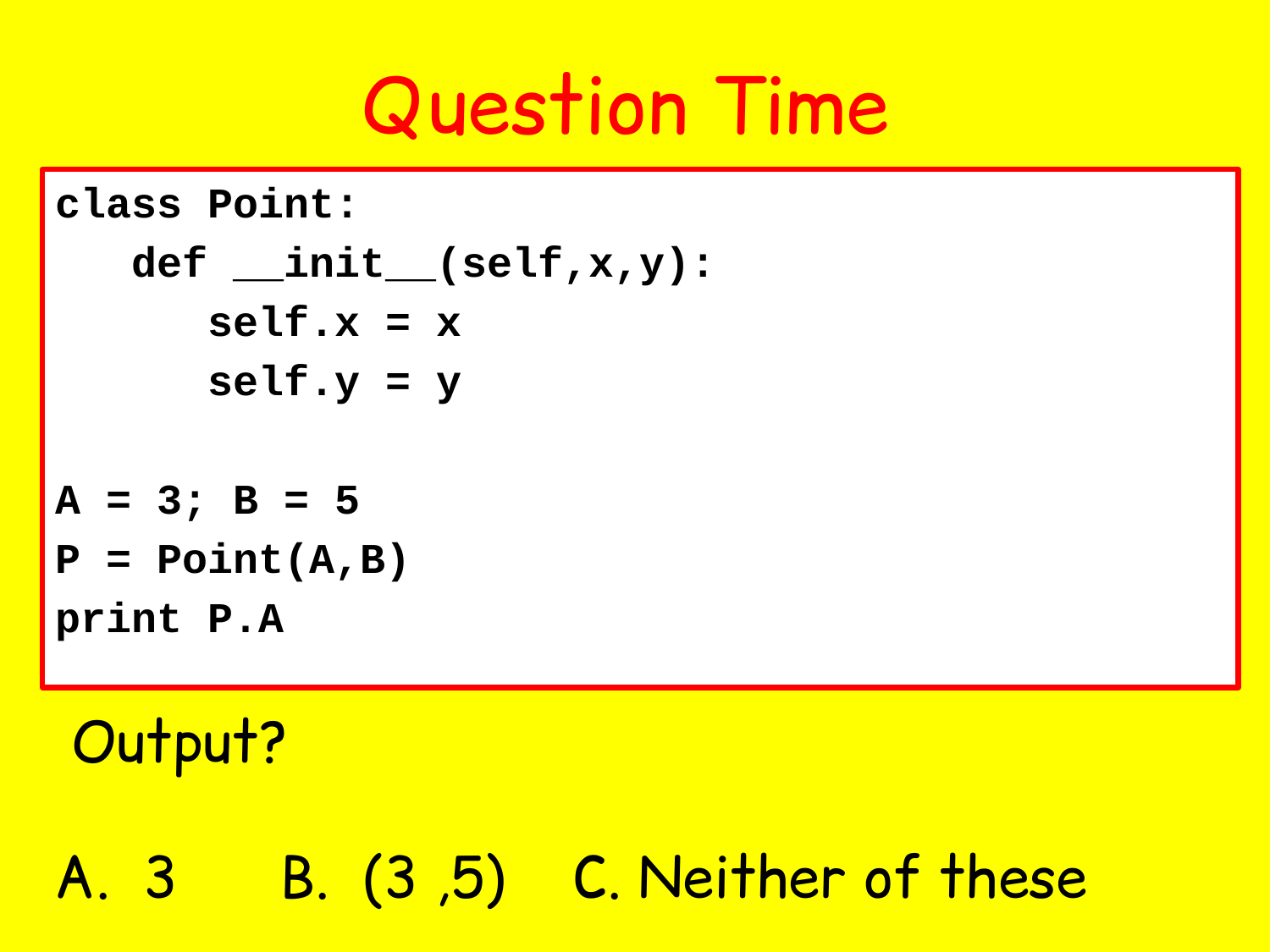

# Question Time
class Point:
   def __init__(self,x,y):
      self.x = x
      self.y = y

A = 3; B = 5
P = Point(A,B)
print P.A

 Output?

A.  3      B.  (3 ,5)    C. Neither of these